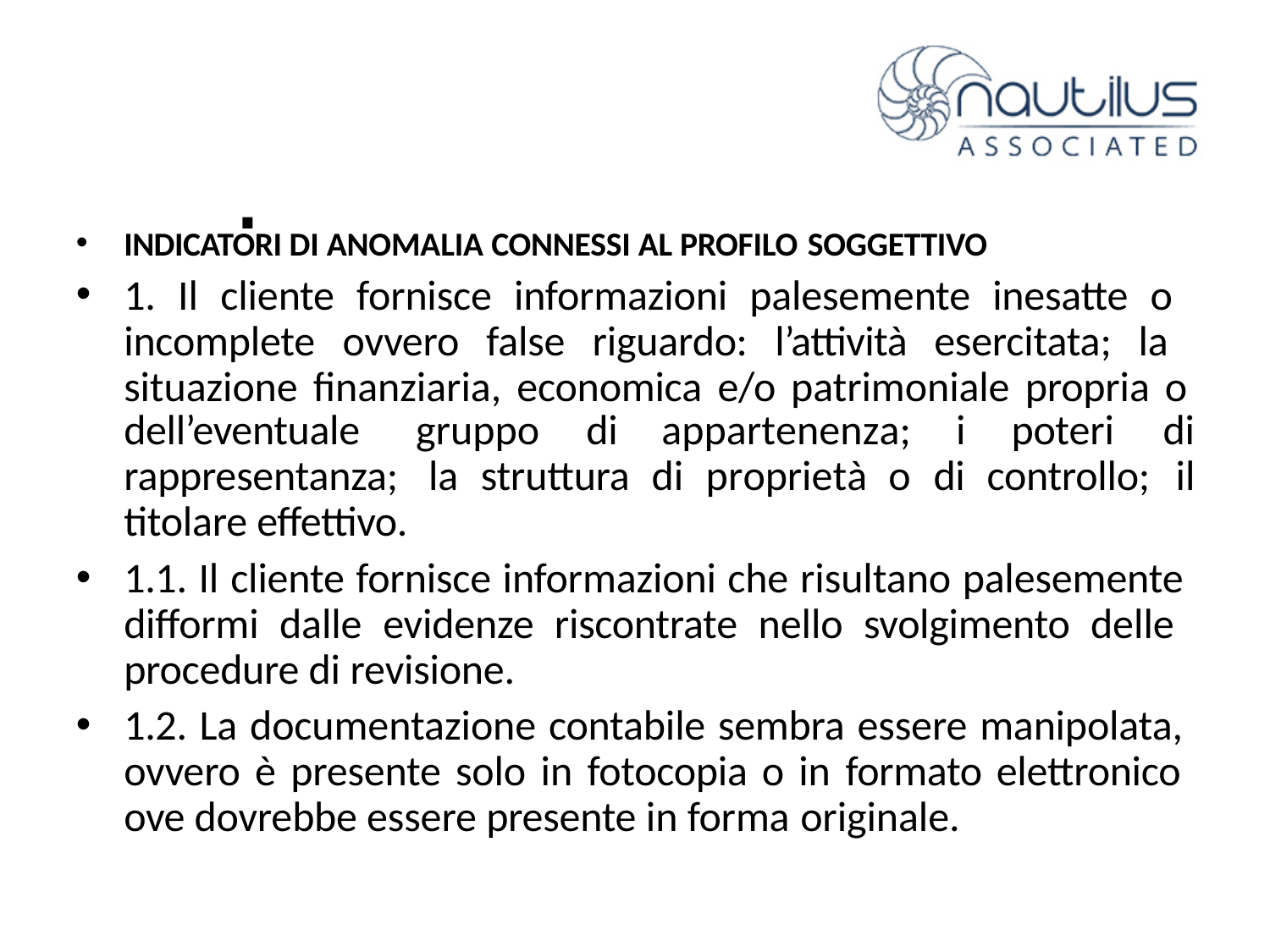

# .
INDICATORI DI ANOMALIA CONNESSI AL PROFILO SOGGETTIVO
1. Il cliente fornisce informazioni palesemente inesatte o  incomplete ovvero false riguardo: l’attività esercitata; la  situazione finanziaria, economica e/o patrimoniale propria o
| dell’eventuale gruppo di | appartenenza; i | poteri | di |
| --- | --- | --- | --- |
| rappresentanza; la struttura | di proprietà o di | controllo; | il |
| titolare effettivo. |  |  |  |
1.1. Il cliente fornisce informazioni che risultano palesemente  difformi dalle evidenze riscontrate nello svolgimento delle  procedure di revisione.
1.2. La documentazione contabile sembra essere manipolata,  ovvero è presente solo in fotocopia o in formato elettronico  ove dovrebbe essere presente in forma originale.